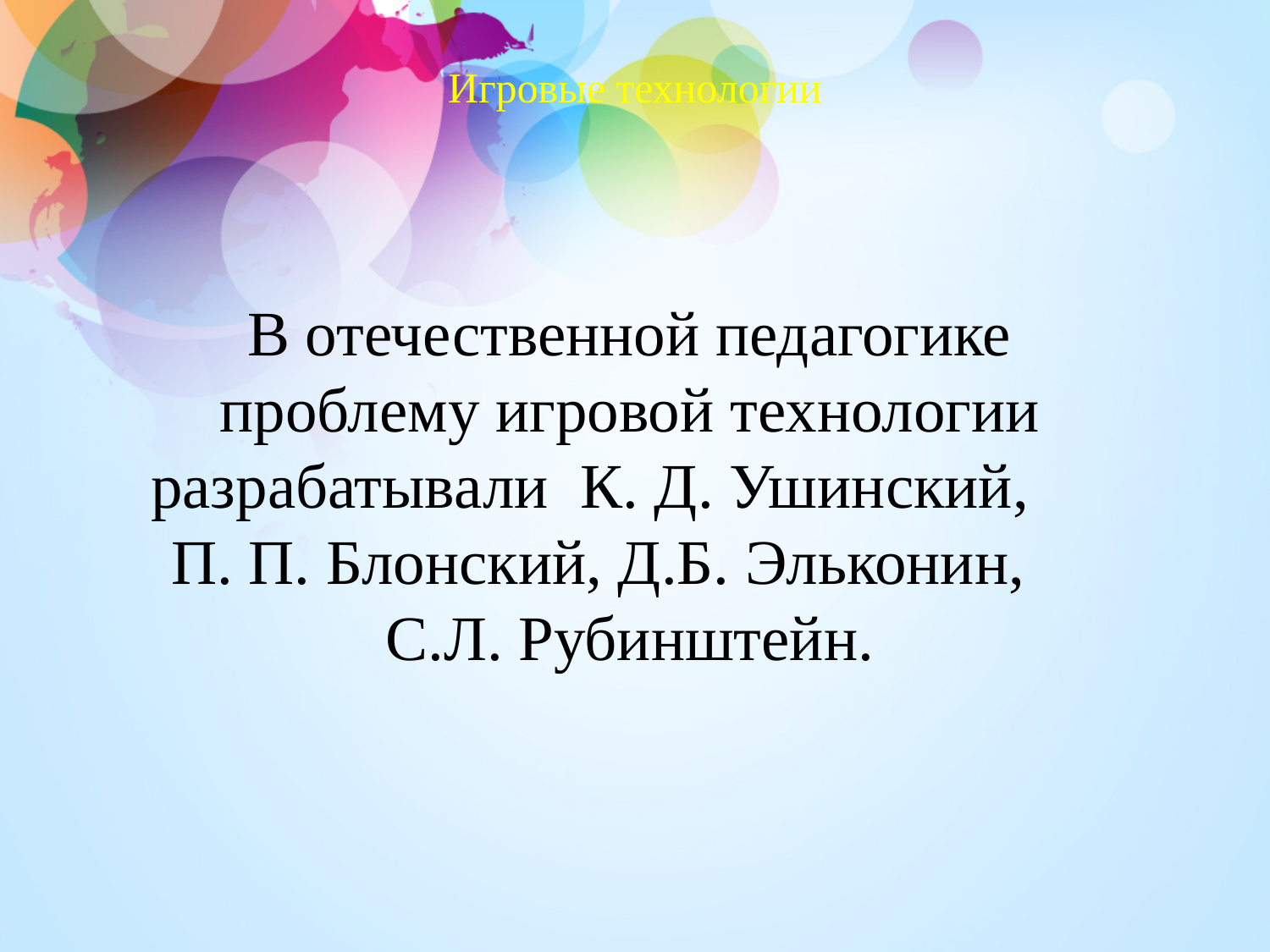

# Игровые технологии
В отечественной педагогике проблему игровой технологии разрабатывали  К. Д. Ушинский,      П. П. Блонский, Д.Б. Эльконин,     С.Л. Рубинштейн.